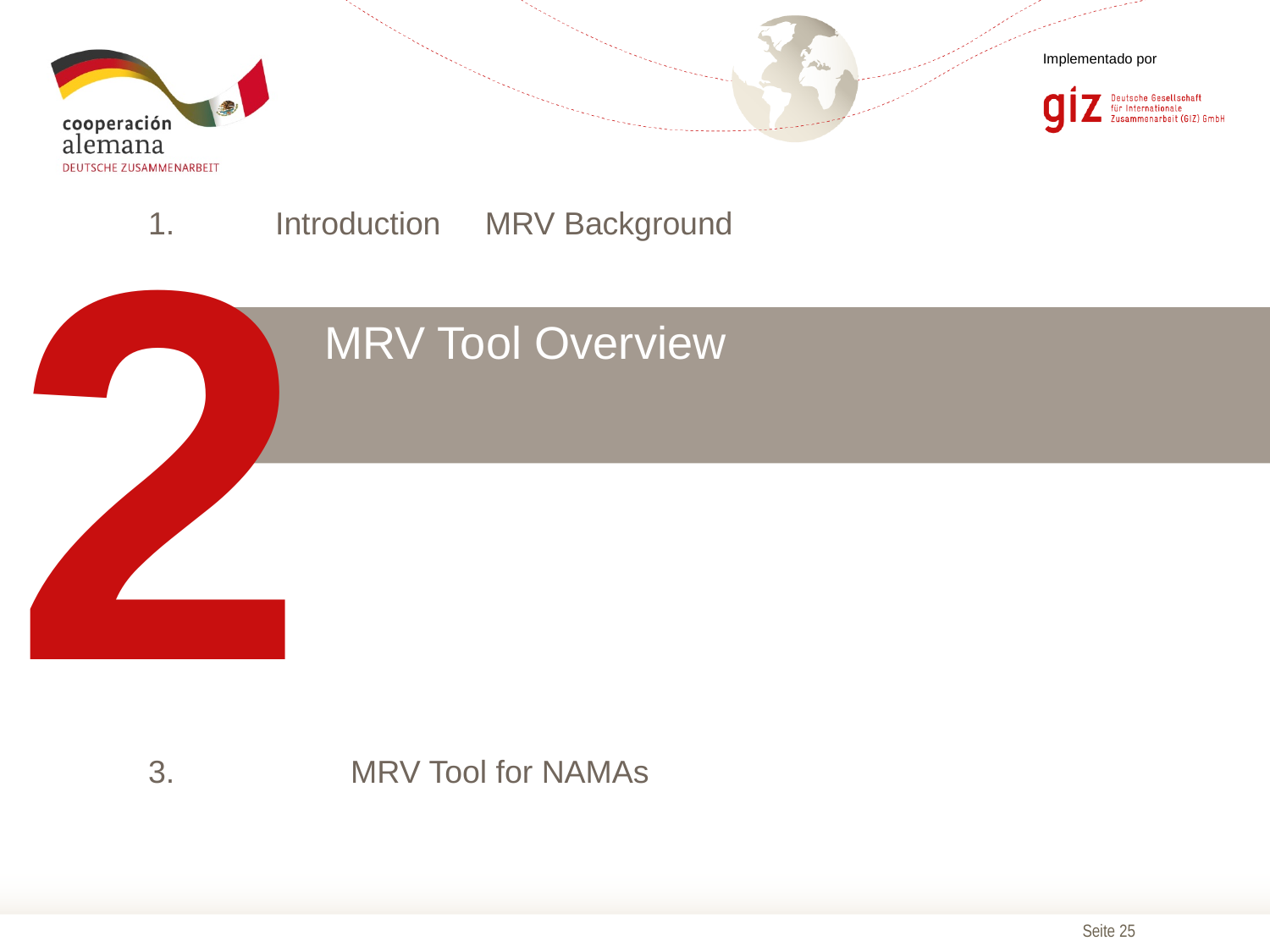

2
1.	Introduction     MRV Background
MRV Tool Overview

3. 		MRV Tool for NAMAs